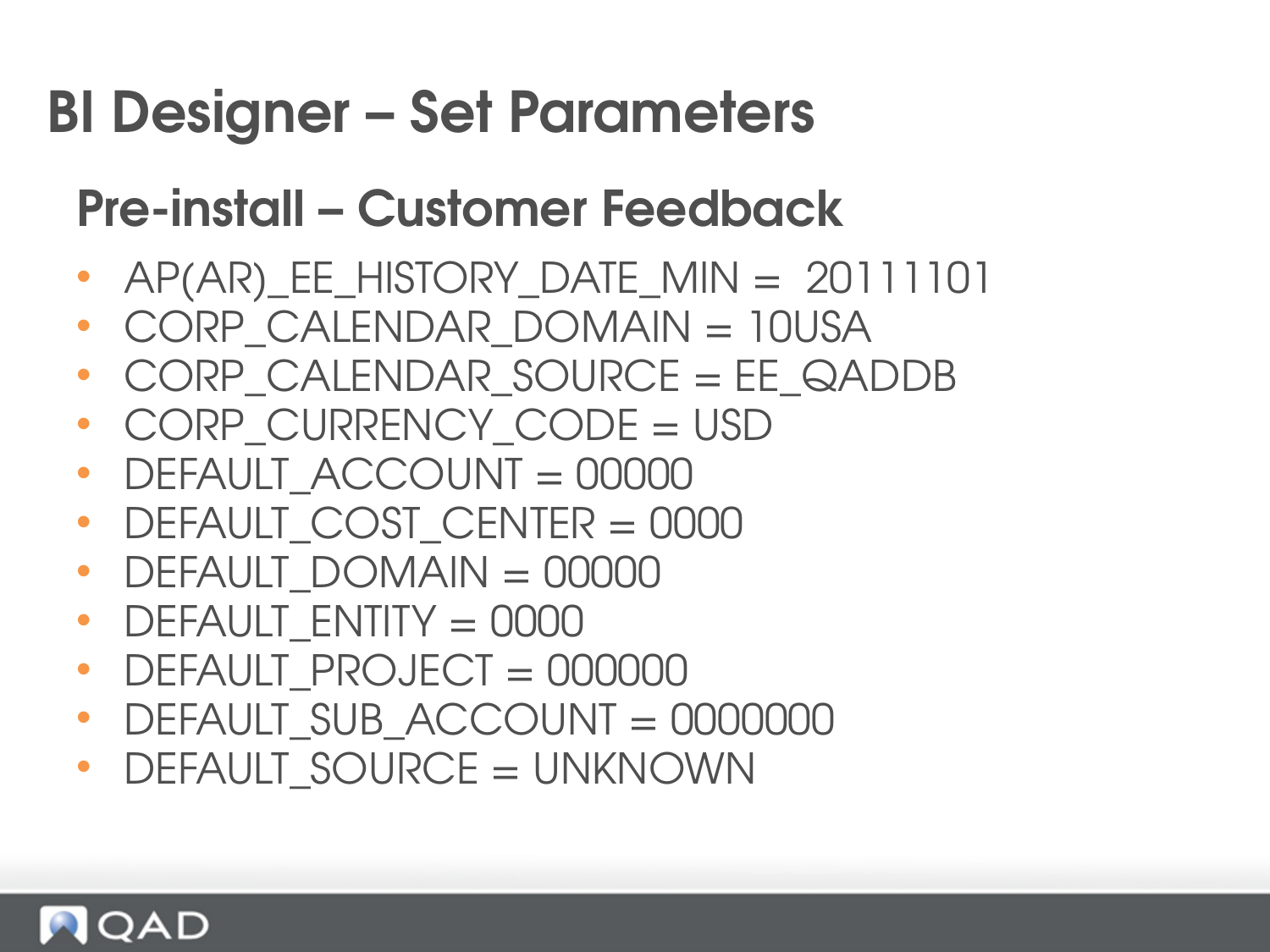

# BI Designer – Set Parameters
Pre-install – Customer Feedback
AP(AR)_EE_HISTORY_DATE_MIN =  20111101
CORP_CALENDAR_DOMAIN = 10USA
CORP_CALENDAR_SOURCE = EE_QADDB
CORP_CURRENCY_CODE = USD
DEFAULT_ACCOUNT = 00000
DEFAULT_COST_CENTER = 0000
DEFAULT_DOMAIN = 00000
DEFAULT_ENTITY = 0000
DEFAULT_PROJECT = 000000
DEFAULT_SUB_ACCOUNT = 0000000
DEFAULT_SOURCE = UNKNOWN